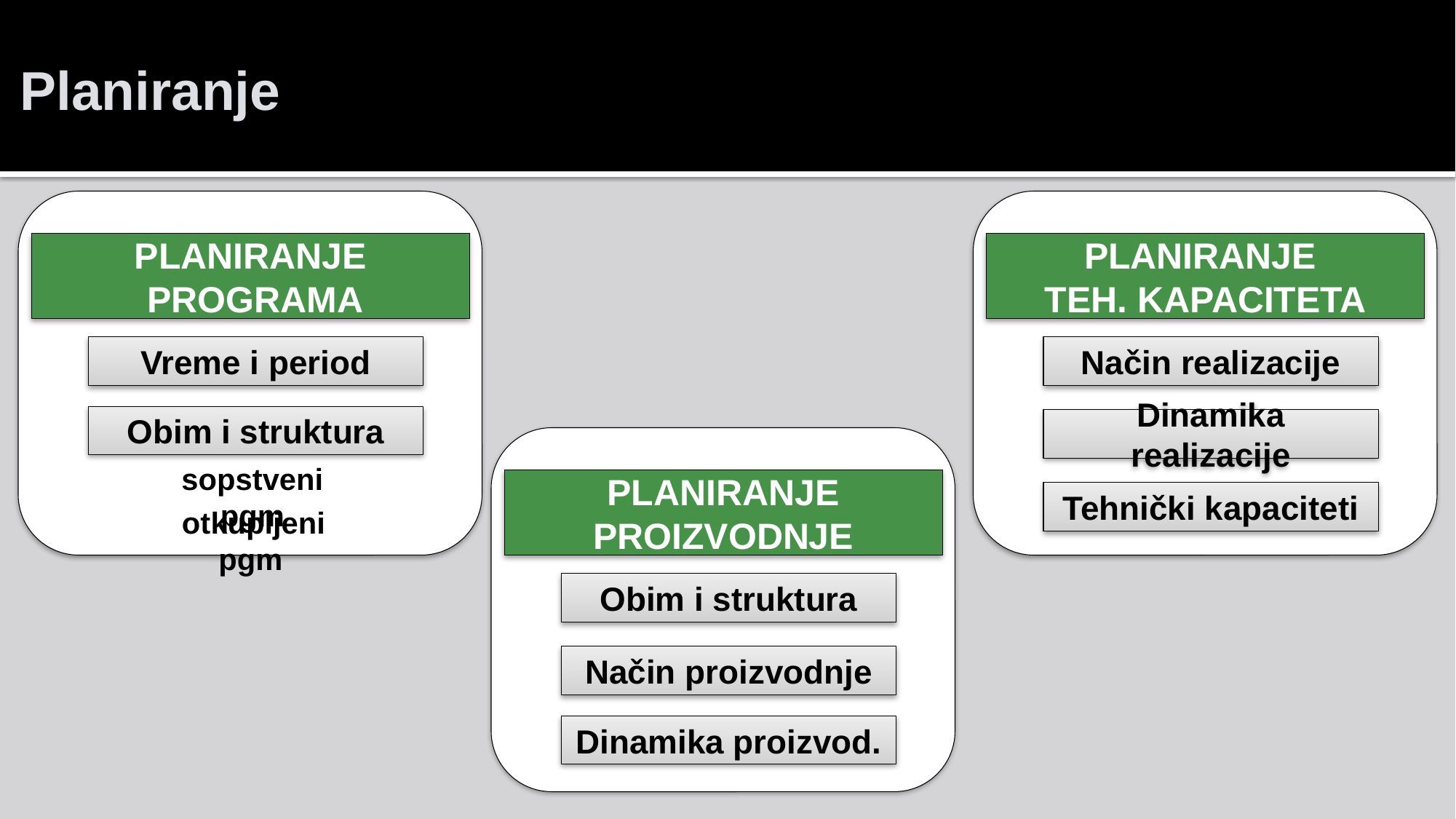

# Planiranje

PLANIRANJE
 PROGRAMA
PLANIRANJE
TEH. KAPACITETA
Vreme i period
Način realizacije
Obim i struktura
Dinamika realizacije

sopstveni pgm
PLANIRANJE PROIZVODNJE
Tehnički kapaciteti
 otkupljeni pgm
Obim i struktura
Način proizvodnje
Dinamika proizvod.